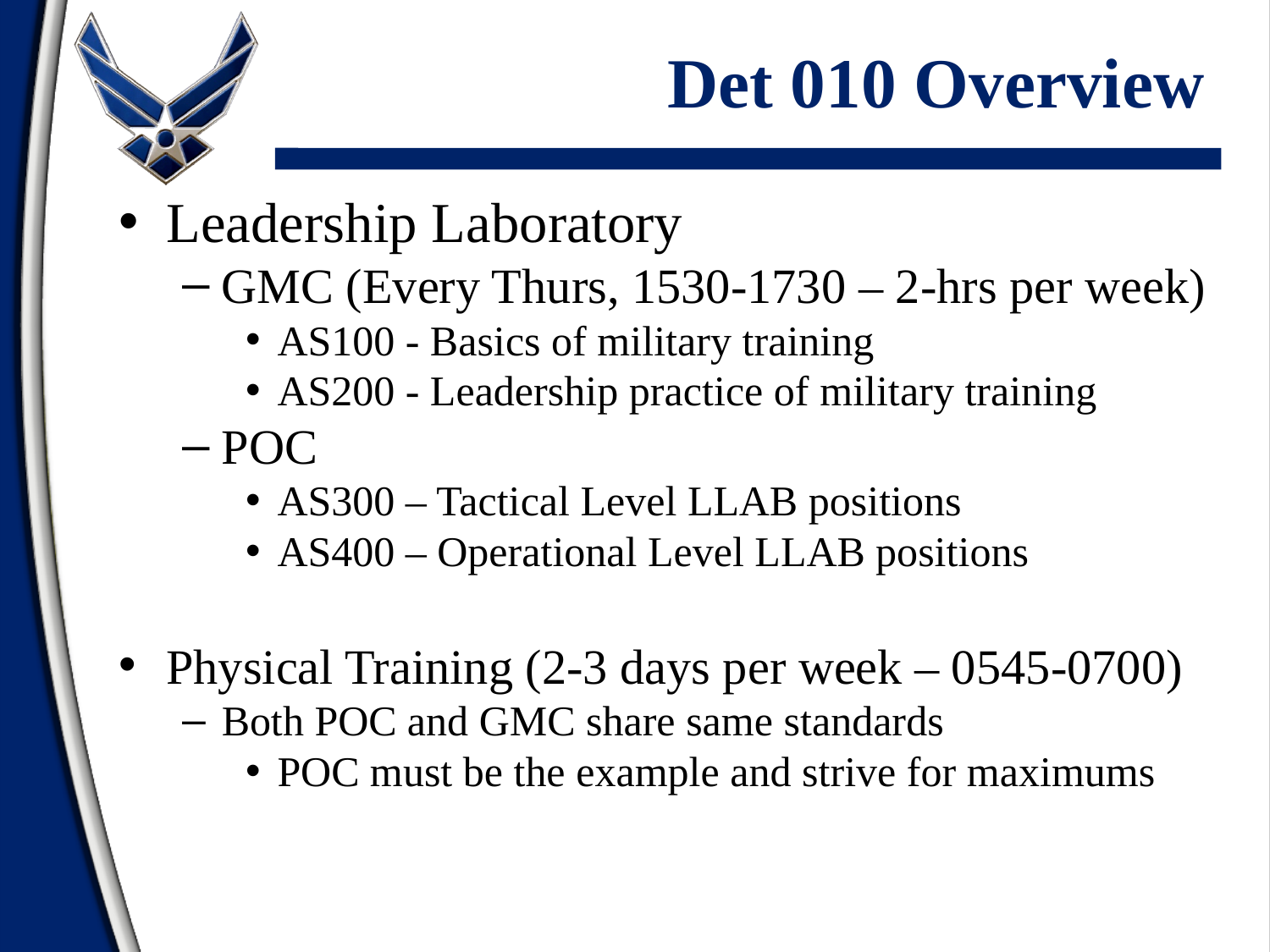

# Det 010 Overview
Leadership Laboratory
GMC (Every Thurs, 1530-1730 – 2-hrs per week)
AS100 - Basics of military training
AS200 - Leadership practice of military training
POC
AS300 – Tactical Level LLAB positions
AS400 – Operational Level LLAB positions

Physical Training (2-3 days per week – 0545-0700)
Both POC and GMC share same standards
POC must be the example and strive for maximums